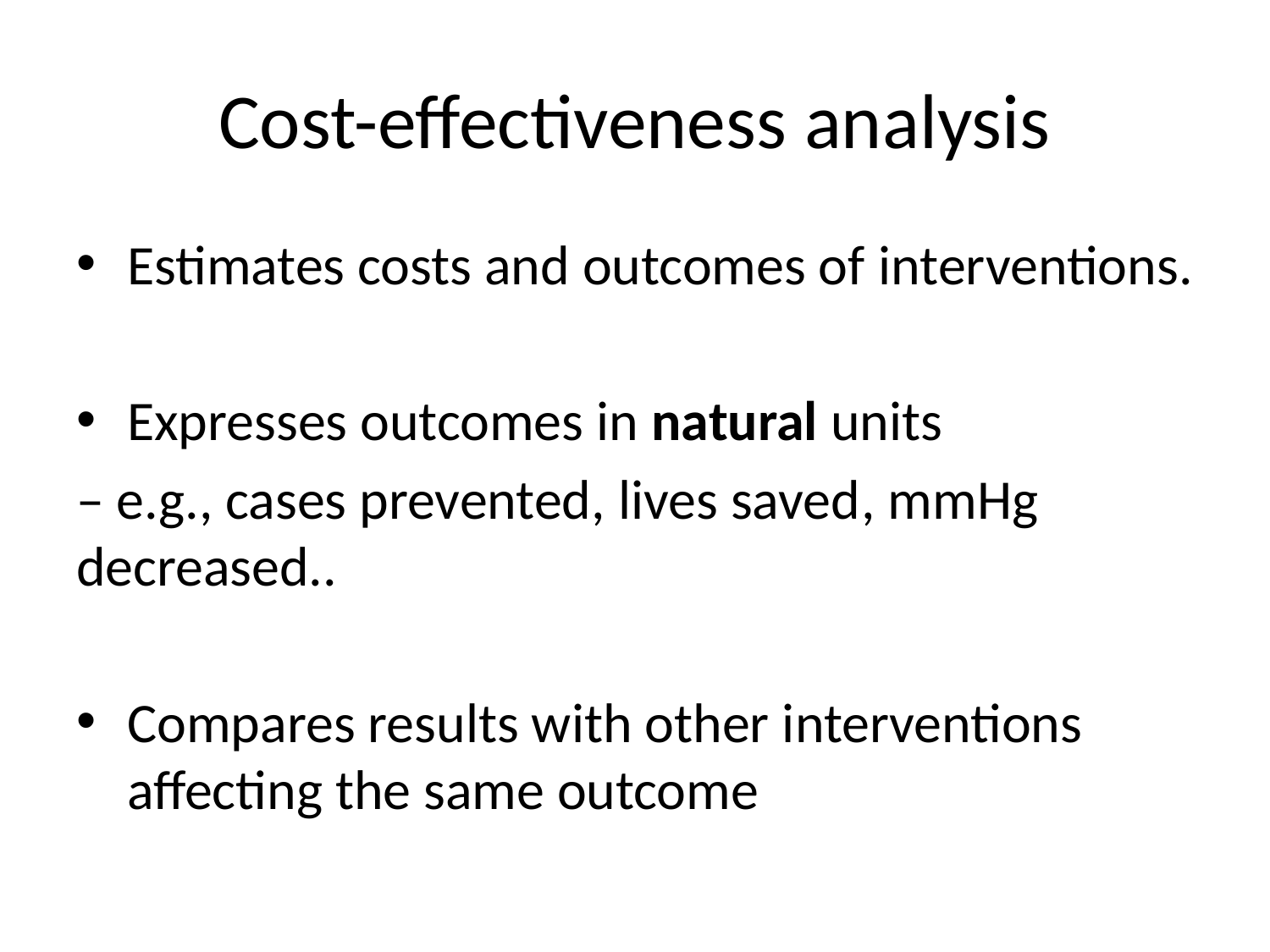

# Cost-effectiveness analysis
Estimates costs and outcomes of interventions.

Expresses outcomes in natural units
– e.g., cases prevented, lives saved, mmHg decreased..

Compares results with other interventions affecting the same outcome